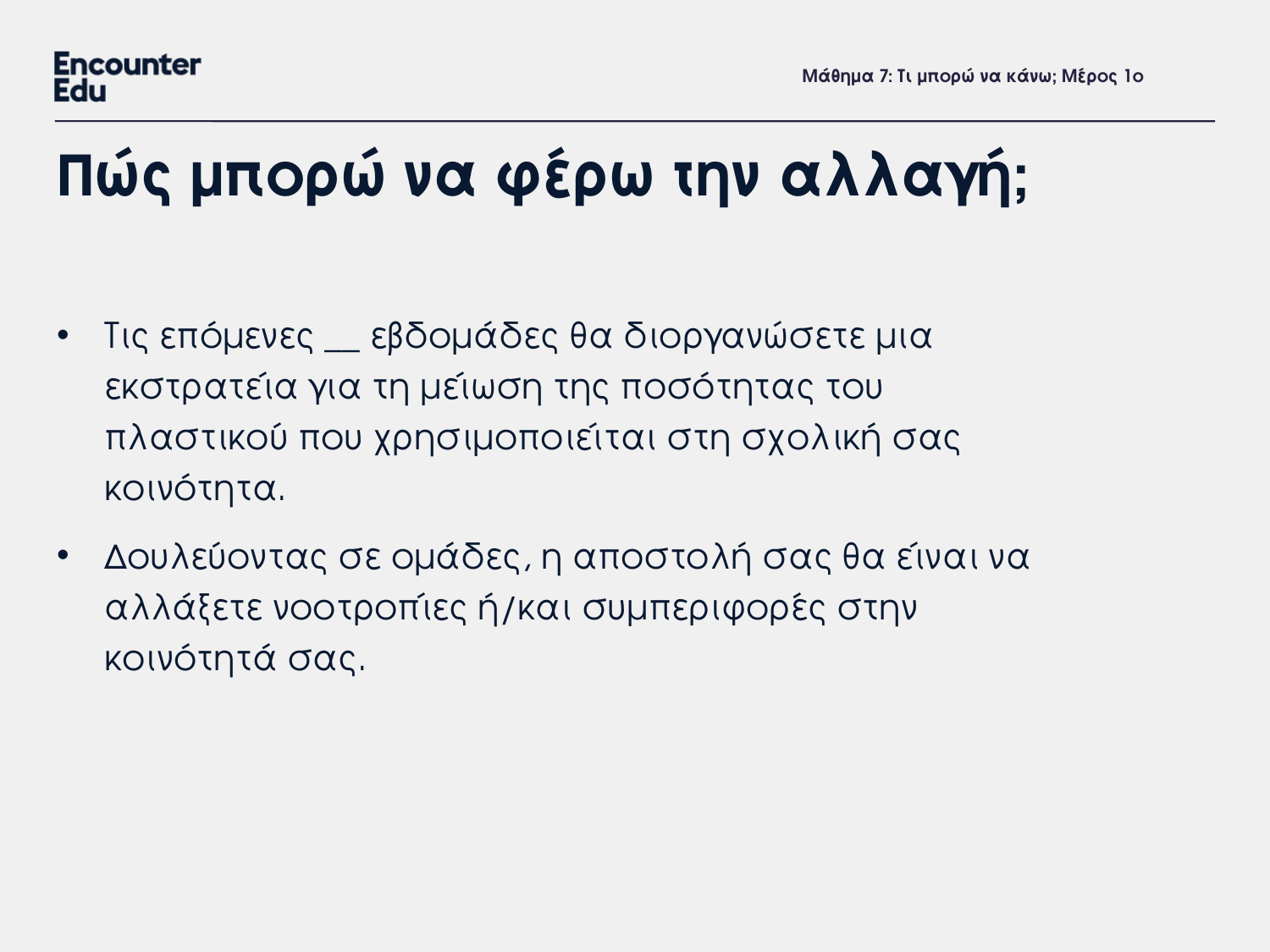

# Μάθημα 7: Τι μπορώ να κάνω; Μέρος 1ο
Πώς μπορώ να φέρω την αλλαγή;
Τις επόμενες __ εβδομάδες θα διοργανώσετε μια εκστρατεία για τη μείωση της ποσότητας του πλαστικού που χρησιμοποιείται στη σχολική σας κοινότητα.
Δουλεύοντας σε ομάδες, η αποστολή σας θα είναι να αλλάξετε νοοτροπίες ή/και συμπεριφορές στην κοινότητά σας.